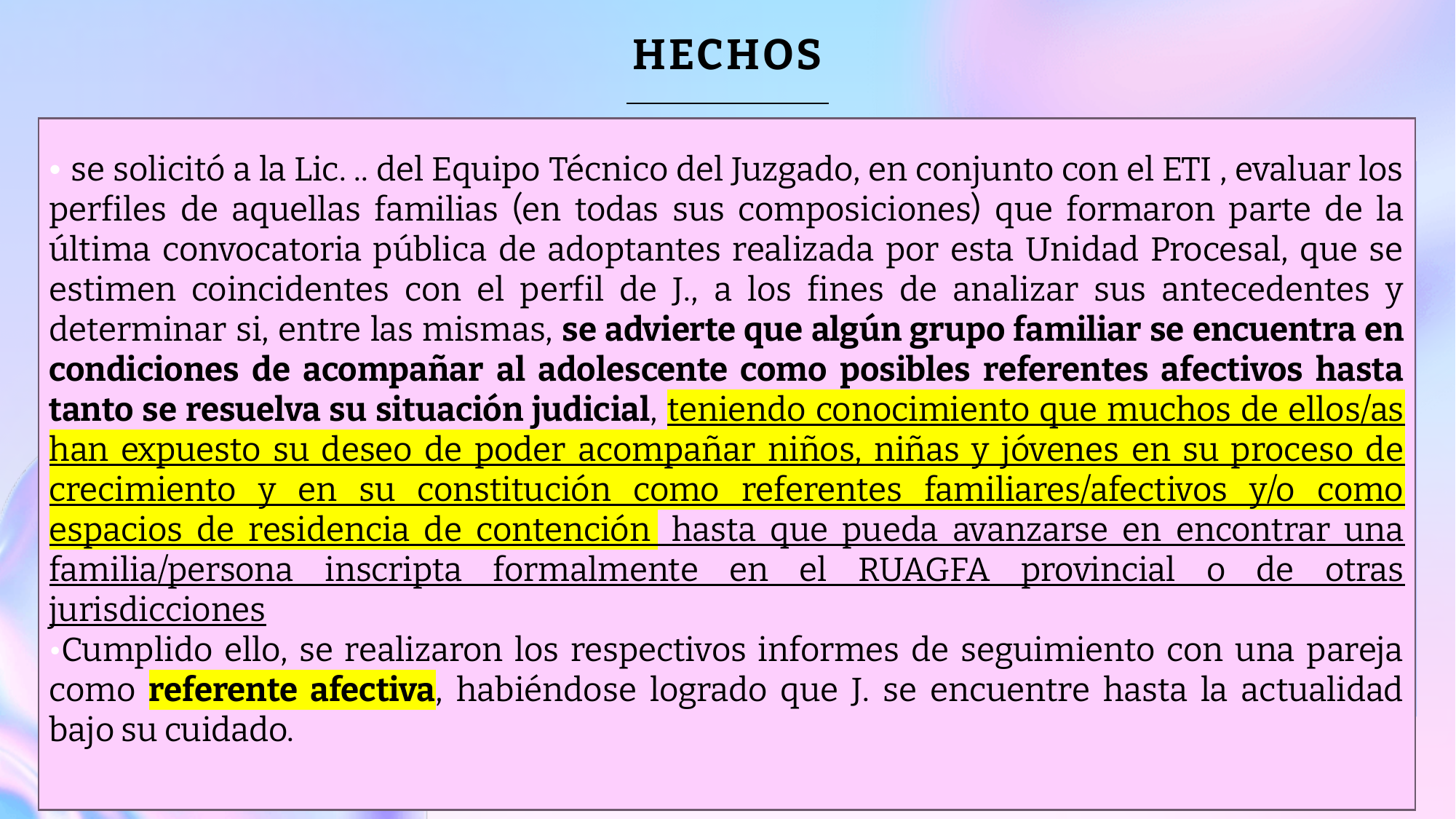

HECHOS
• se solicitó a la Lic. .. del Equipo Técnico del Juzgado, en conjunto con el ETI , evaluar los perfiles de aquellas familias (en todas sus composiciones) que formaron parte de la última convocatoria pública de adoptantes realizada por esta Unidad Procesal, que se estimen coincidentes con el perfil de J., a los fines de analizar sus antecedentes y determinar si, entre las mismas, se advierte que algún grupo familiar se encuentra en condiciones de acompañar al adolescente como posibles referentes afectivos hasta tanto se resuelva su situación judicial, teniendo conocimiento que muchos de ellos/as han expuesto su deseo de poder acompañar niños, niñas y jóvenes en su proceso de crecimiento y en su constitución como referentes familiares/afectivos y/o como espacios de residencia de contención  hasta que pueda avanzarse en encontrar una familia/persona inscripta formalmente en el RUAGFA provincial o de otras jurisdicciones
•Cumplido ello, se realizaron los respectivos informes de seguimiento con una pareja como referente afectiva, habiéndose logrado que J. se encuentre hasta la actualidad bajo su cuidado.

•En fecha 27/2/2025 la SENAF elevó el Dictamen de Adoptabilidad en el marco del art. 607 inc. c) del CCYCN, respecto del adolescente J.D.P.L
•Notificado el progenitor de J., Sr. R.D.P.L., no contestó el traslado ni compareció al proceso. La progenitora fallecida.
•De la audiencia celebrada con J. el 28/4/2025 pude ver la gran reticencia que mantiene J. a continuar viviendo en el CAINA, manifestando sentirse "cansado" de estar ahí́, a la vez que demostró su deseo de formar parte de una nueva familia.

19